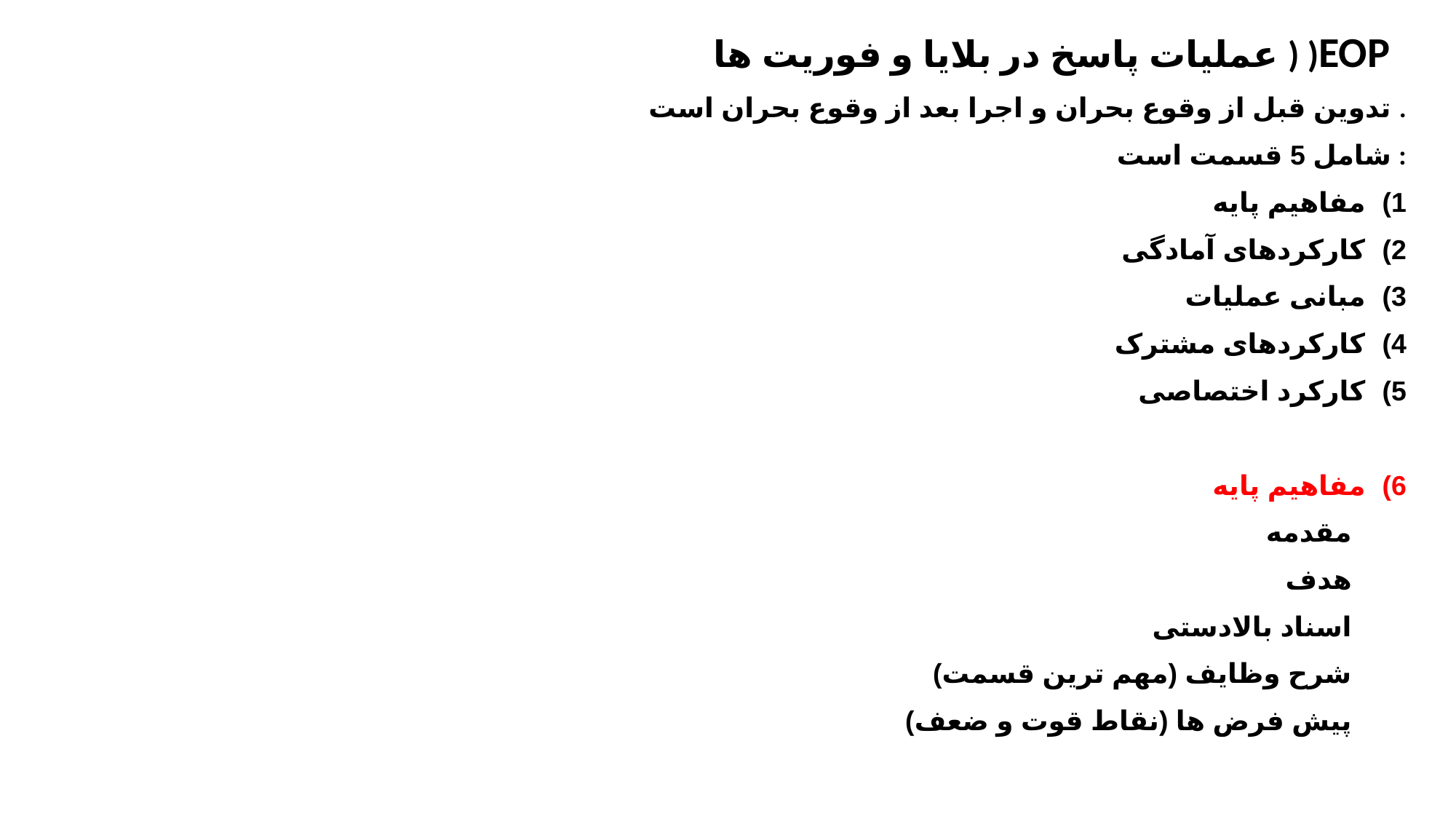

عملیات پاسخ در بلایا و فوریت ها ) )EOP
تدوین قبل از وقوع بحران و اجرا بعد از وقوع بحران است .
شامل 5 قسمت است :
مفاهیم پایه
کارکردهای آمادگی
مبانی عملیات
کارکردهای مشترک
کارکرد اختصاصی

مفاهیم پایه
مقدمه
هدف
اسناد بالادستی
شرح وظایف (مهم ترین قسمت)
پیش فرض ها (نقاط قوت و ضعف)